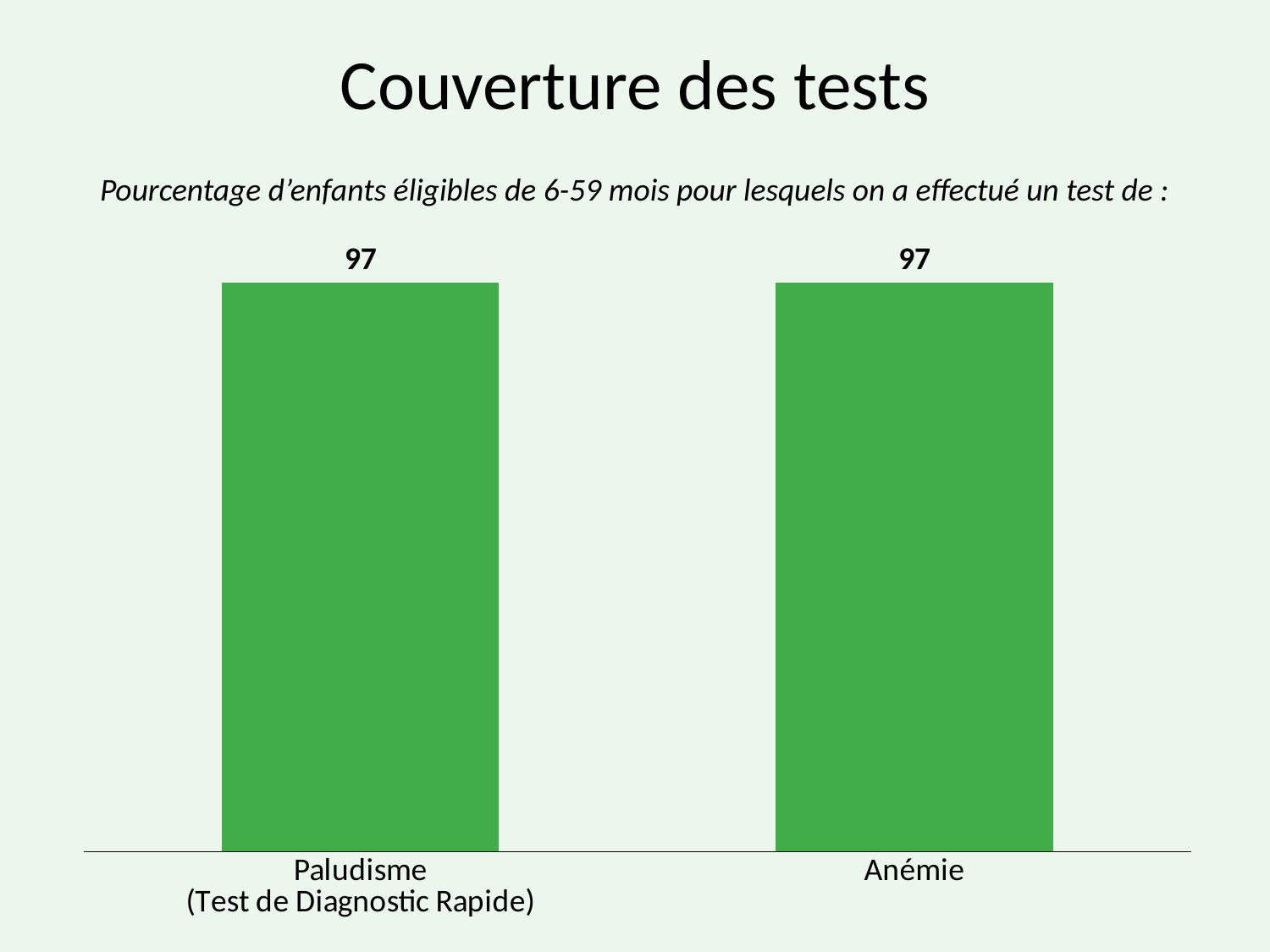

# Couverture des tests
Pourcentage d’enfants éligibles de 6-59 mois pour lesquels on a effectué un test de :

### Chart

| Category | Series 1 |
|---|---|
| Paludisme
(Test de Diagnostic Rapide) | 97.0 |
| Anémie | 97.0 |